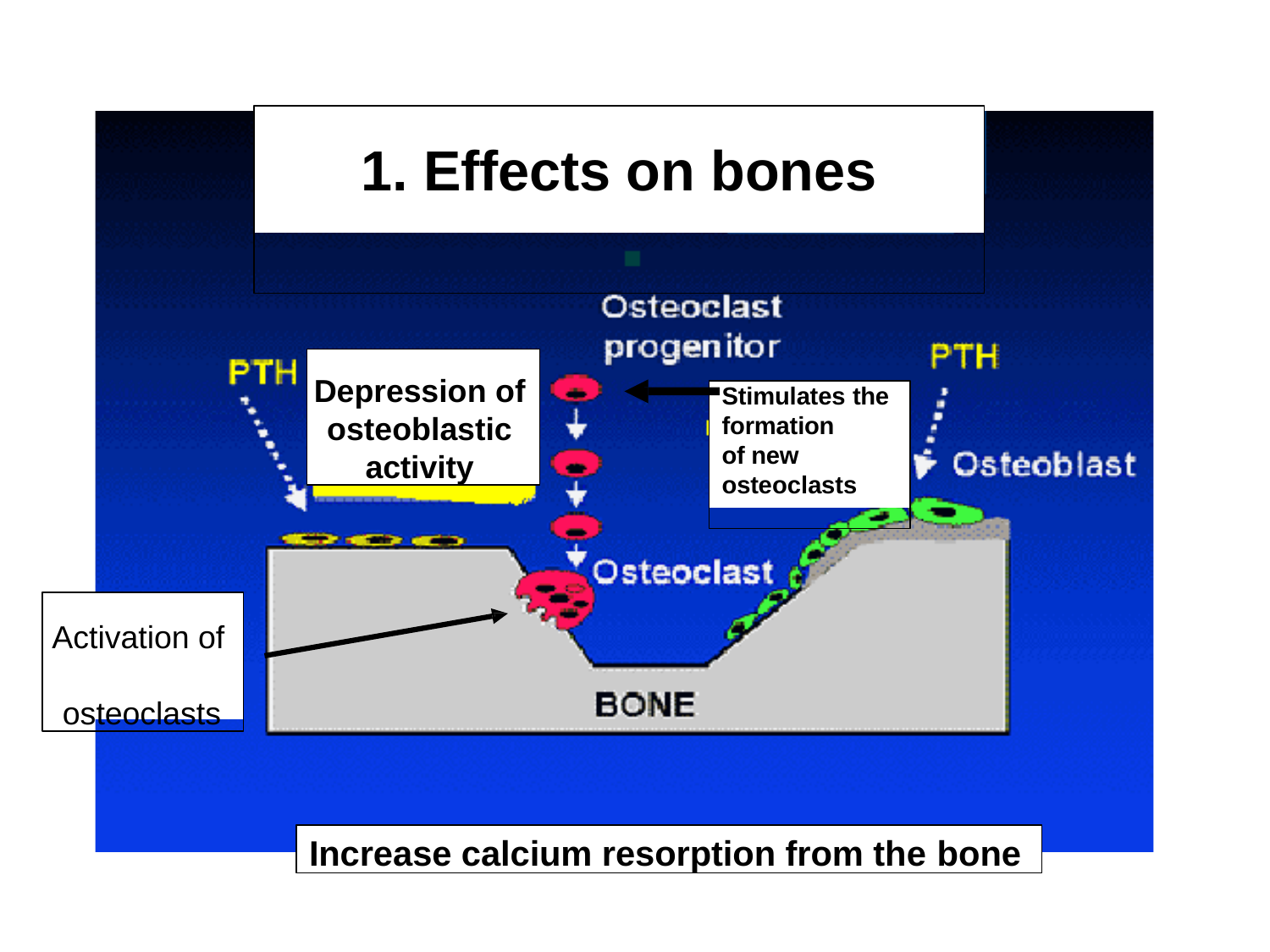

# 1. Effects on bones

Depression of  osteoblastic  activity

Stimulates the
formation  of new  osteoclasts

Activation of  osteoclasts

Increase calcium resorption from the bone